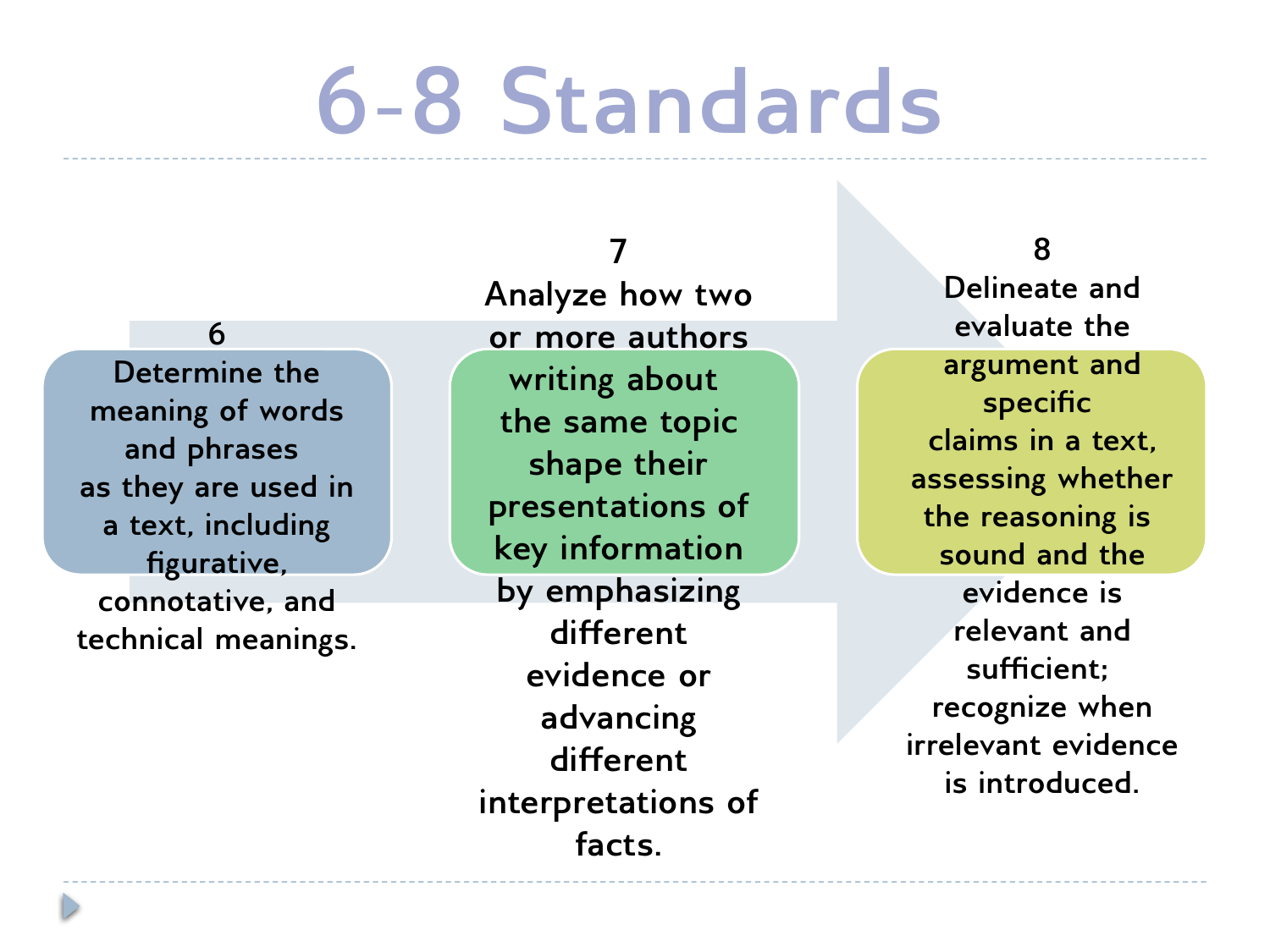

6-8 Standards

7
Analyze how two or more authors writing about
the same topic shape their presentations of key information by emphasizing different evidence or advancing different interpretations of facts.
8
Delineate and evaluate the argument and specific
claims in a text, assessing whether the reasoning is
sound and the evidence is relevant and sufficient;
recognize when irrelevant evidence is introduced.
6
Determine the meaning of words and phrases
as they are used in a text, including figurative, connotative, and technical meanings.